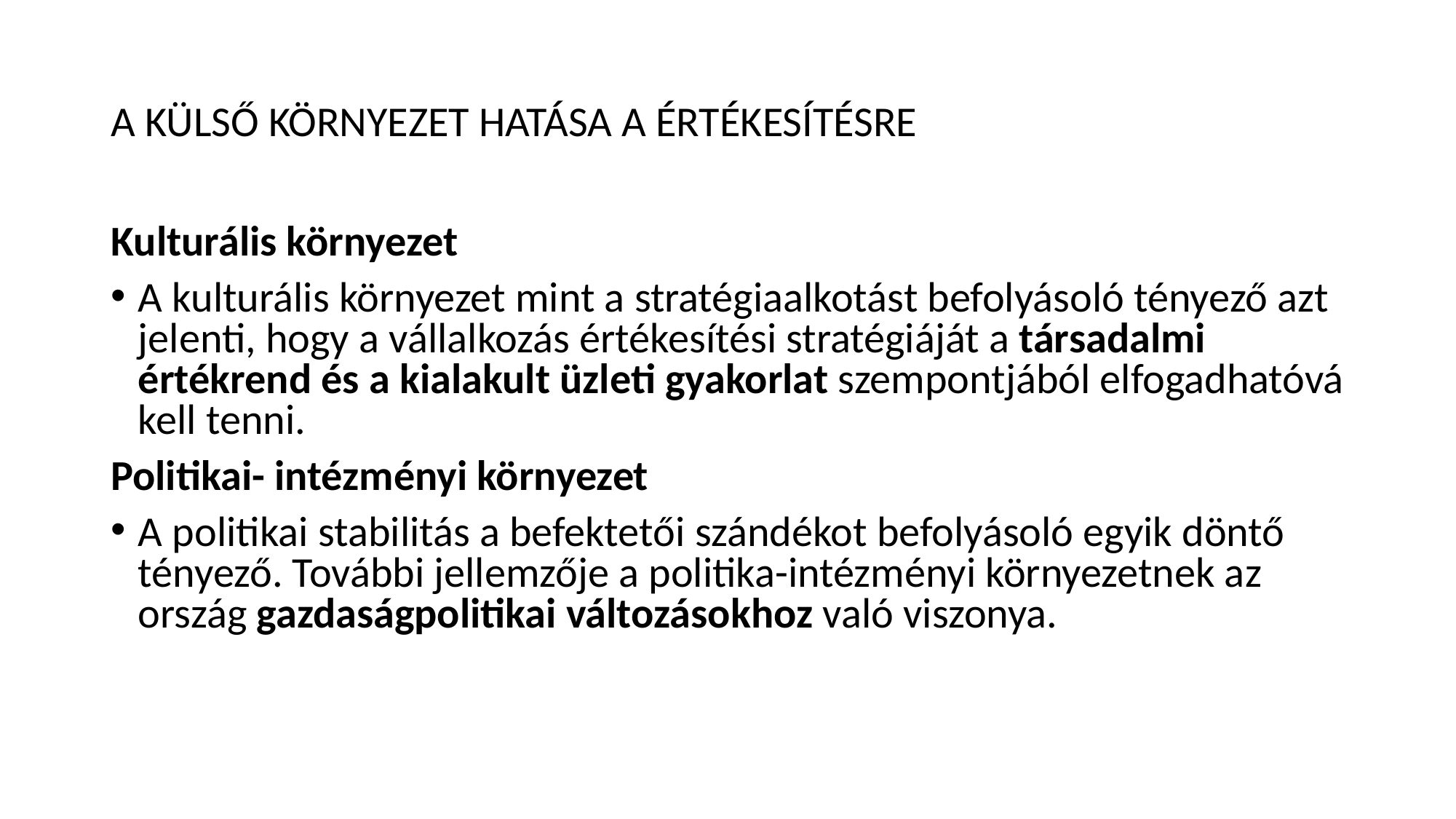

# A KÜLSŐ KÖRNYEZET HATÁSA A ÉRTÉKESÍTÉSRE
Kulturális környezet
A kulturális környezet mint a stratégiaalkotást befolyásoló tényező azt jelenti, hogy a vállalkozás értékesítési stratégiáját a társadalmi értékrend és a kialakult üzleti gyakorlat szempontjából elfogadhatóvá kell tenni.
Politikai- intézményi környezet
A politikai stabilitás a befektetői szándékot befolyásoló egyik döntő tényező. További jellemzője a politika-intézményi környezetnek az ország gazdaságpolitikai változásokhoz való viszonya.